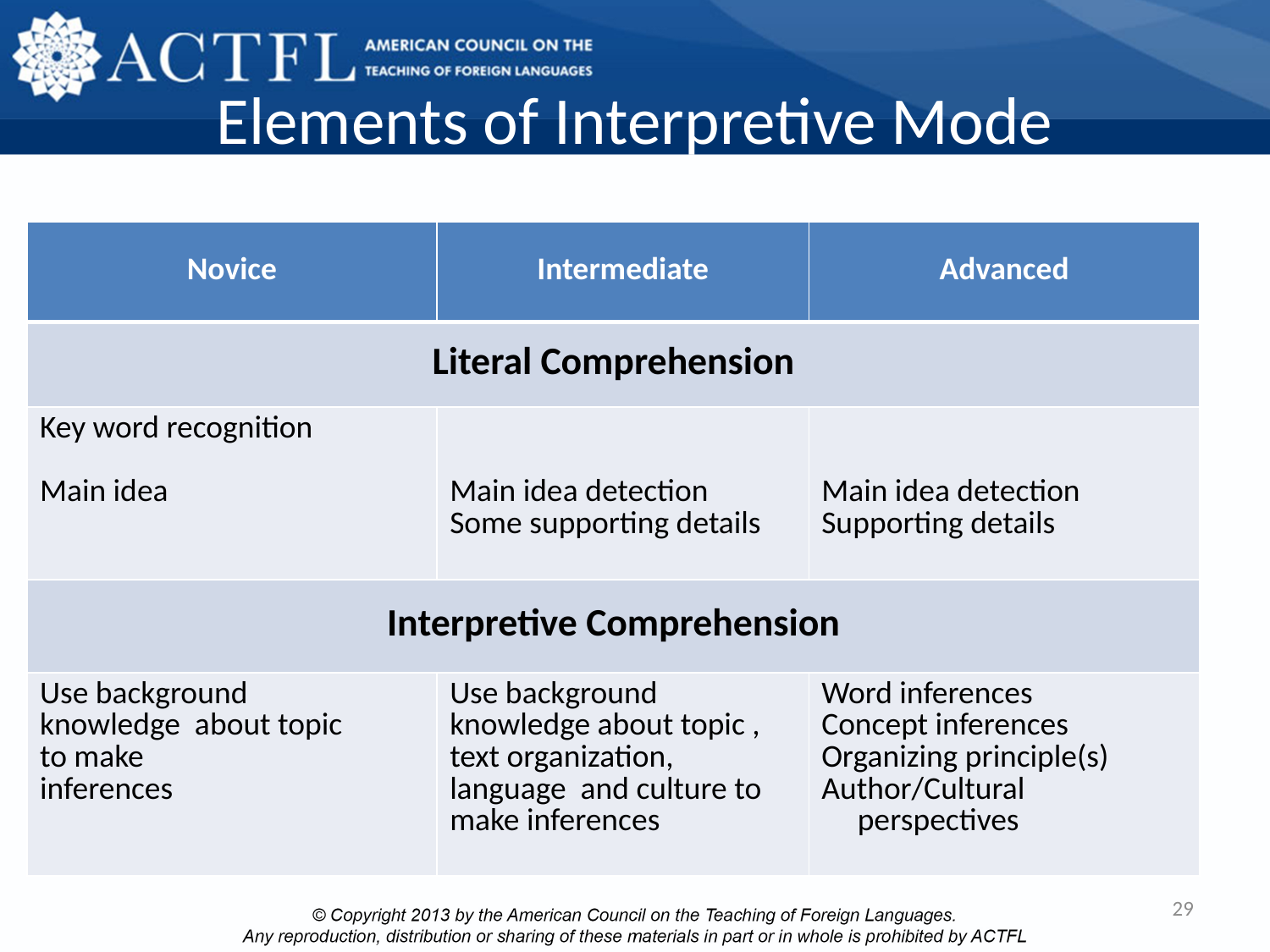

# Elements of Interpretive Mode
| Novice | Intermediate | Advanced |
| --- | --- | --- |
| Literal Comprehension |  |  |
| Key word recognition Main idea | Main idea detection Some supporting details | Main idea detection Supporting details |
| Interpretive Comprehension |  |  |
| Use background knowledge about topic to make inferences | Use background knowledge about topic , text organization, language and culture to make inferences | Word inferences Concept inferences Organizing principle(s) Author/Cultural perspectives |
29